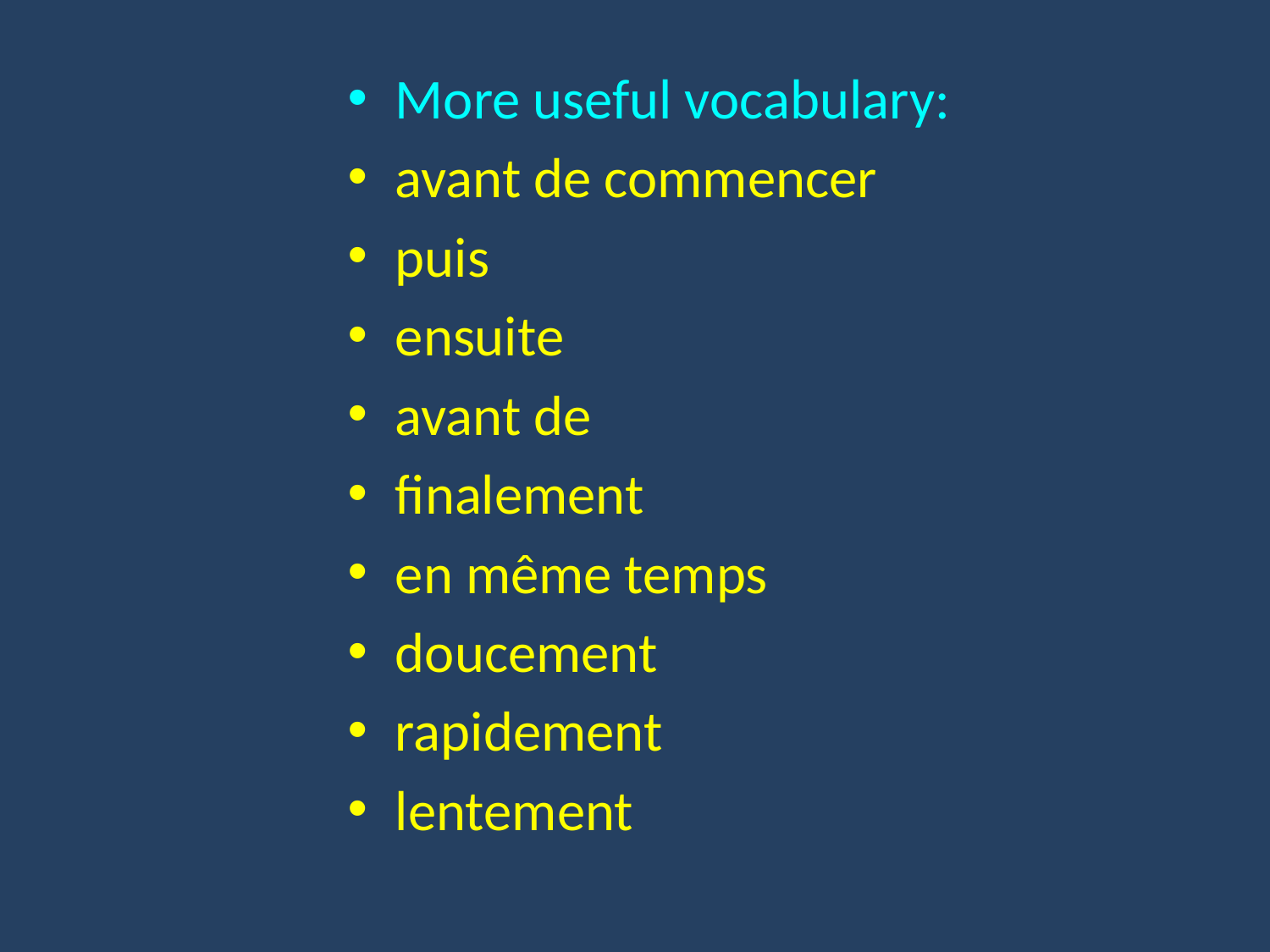

More useful vocabulary:
avant de commencer
puis
ensuite
avant de
finalement
en même temps
doucement
rapidement
lentement